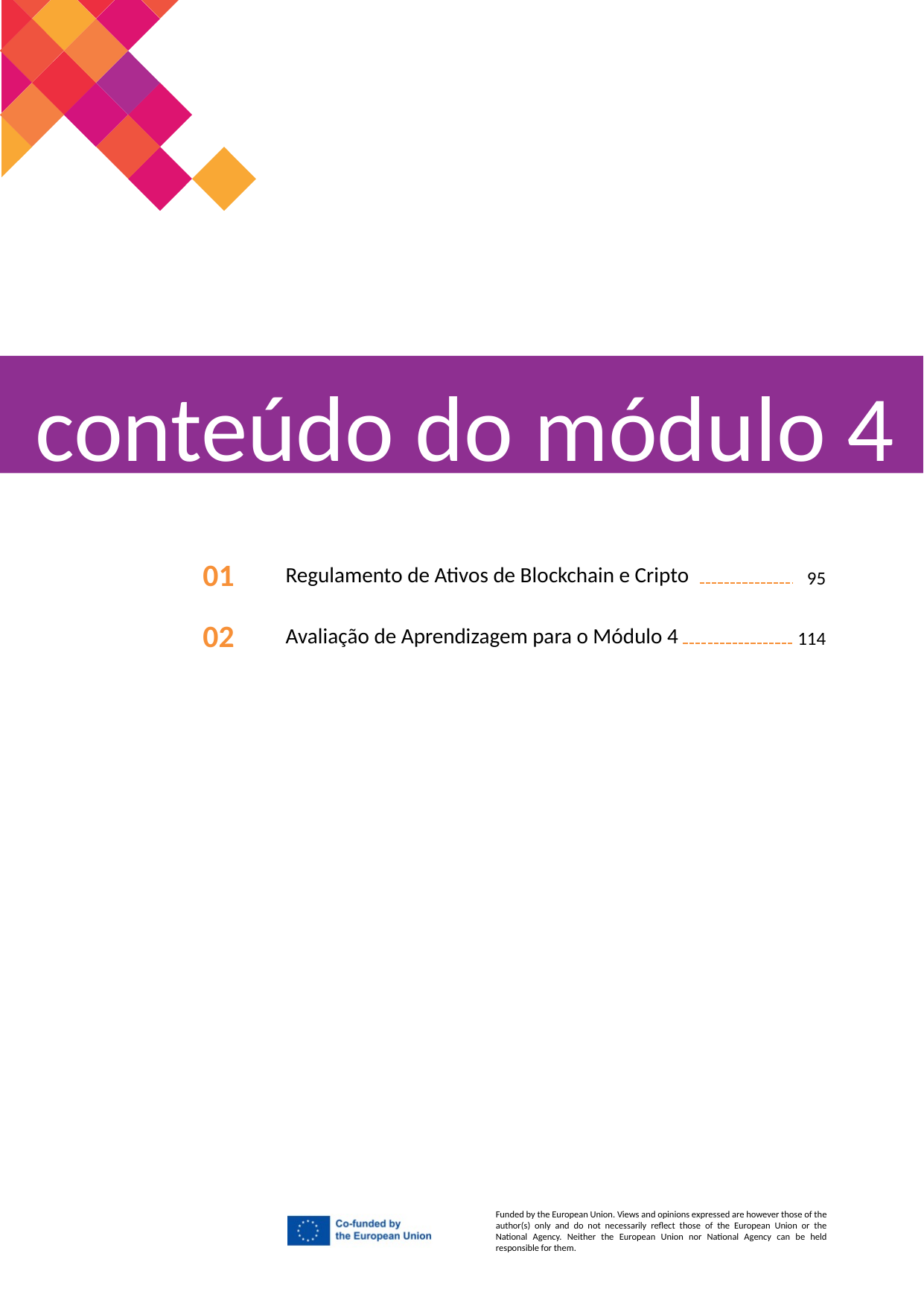

conteúdo do módulo 4
01
Regulamento de Ativos de Blockchain e Cripto
95
Avaliação de Aprendizagem para o Módulo 4
02
114